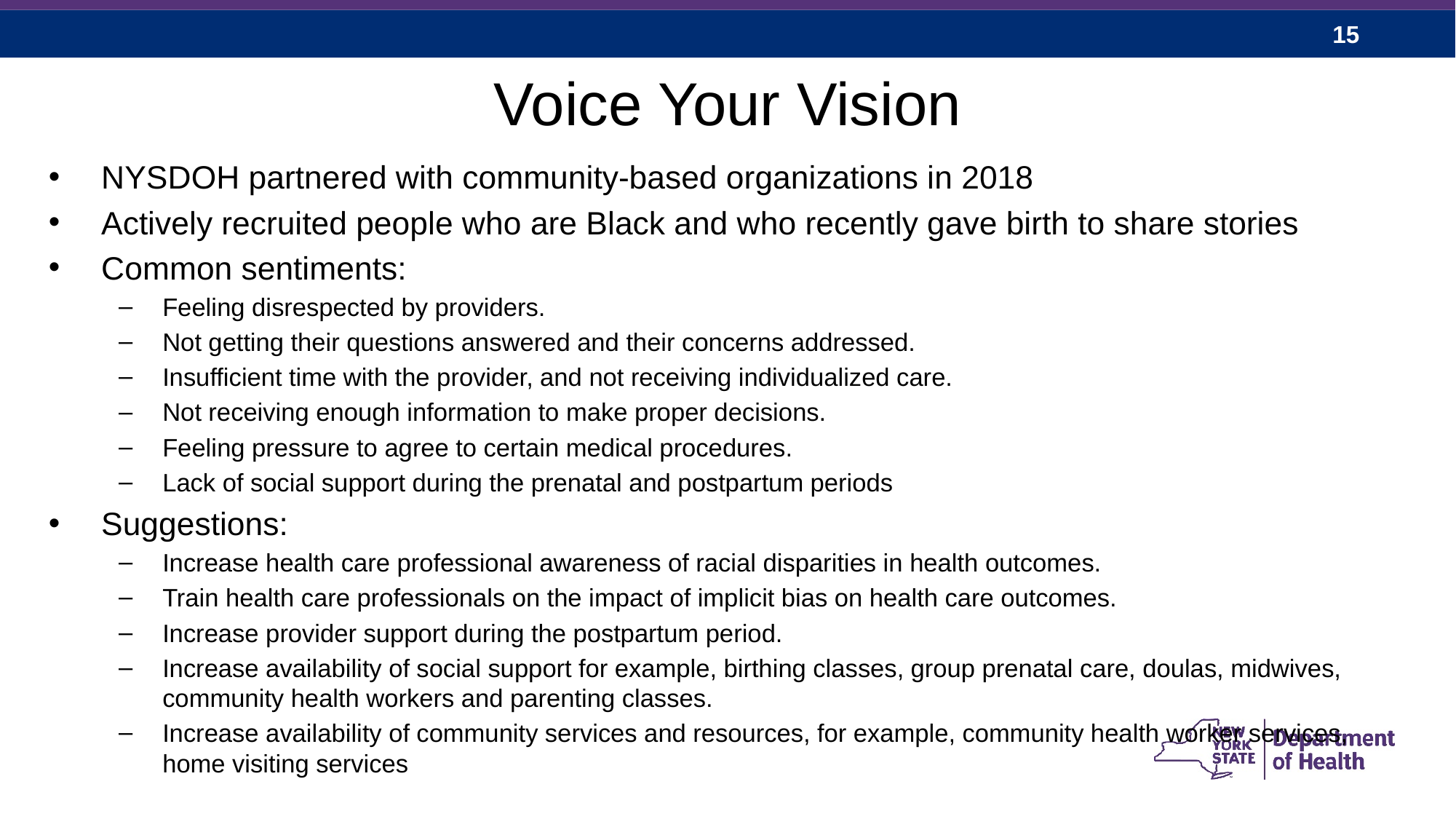

# Voice Your Vision
NYSDOH partnered with community-based organizations in 2018
Actively recruited people who are Black and who recently gave birth to share stories
Common sentiments:
Feeling disrespected by providers.
Not getting their questions answered and their concerns addressed.
Insufficient time with the provider, and not receiving individualized care.
Not receiving enough information to make proper decisions.
Feeling pressure to agree to certain medical procedures.
Lack of social support during the prenatal and postpartum periods
Suggestions:
Increase health care professional awareness of racial disparities in health outcomes.
Train health care professionals on the impact of implicit bias on health care outcomes.
Increase provider support during the postpartum period.
Increase availability of social support for example, birthing classes, group prenatal care, doulas, midwives, community health workers and parenting classes.
Increase availability of community services and resources, for example, community health worker services, home visiting services